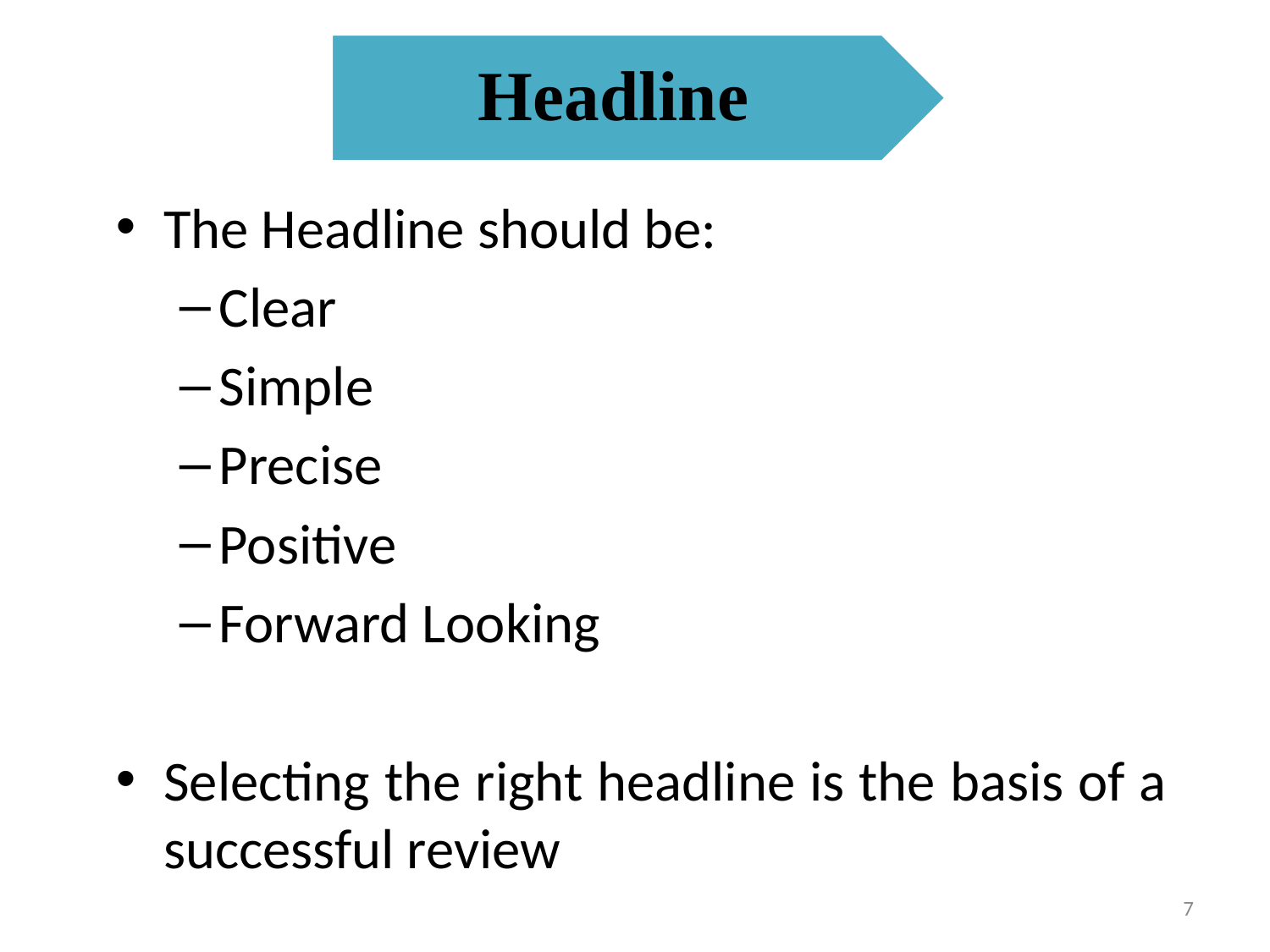

Headline
The Headline should be:
Clear
Simple
Precise
Positive
Forward Looking

Selecting the right headline is the basis of a successful review
7